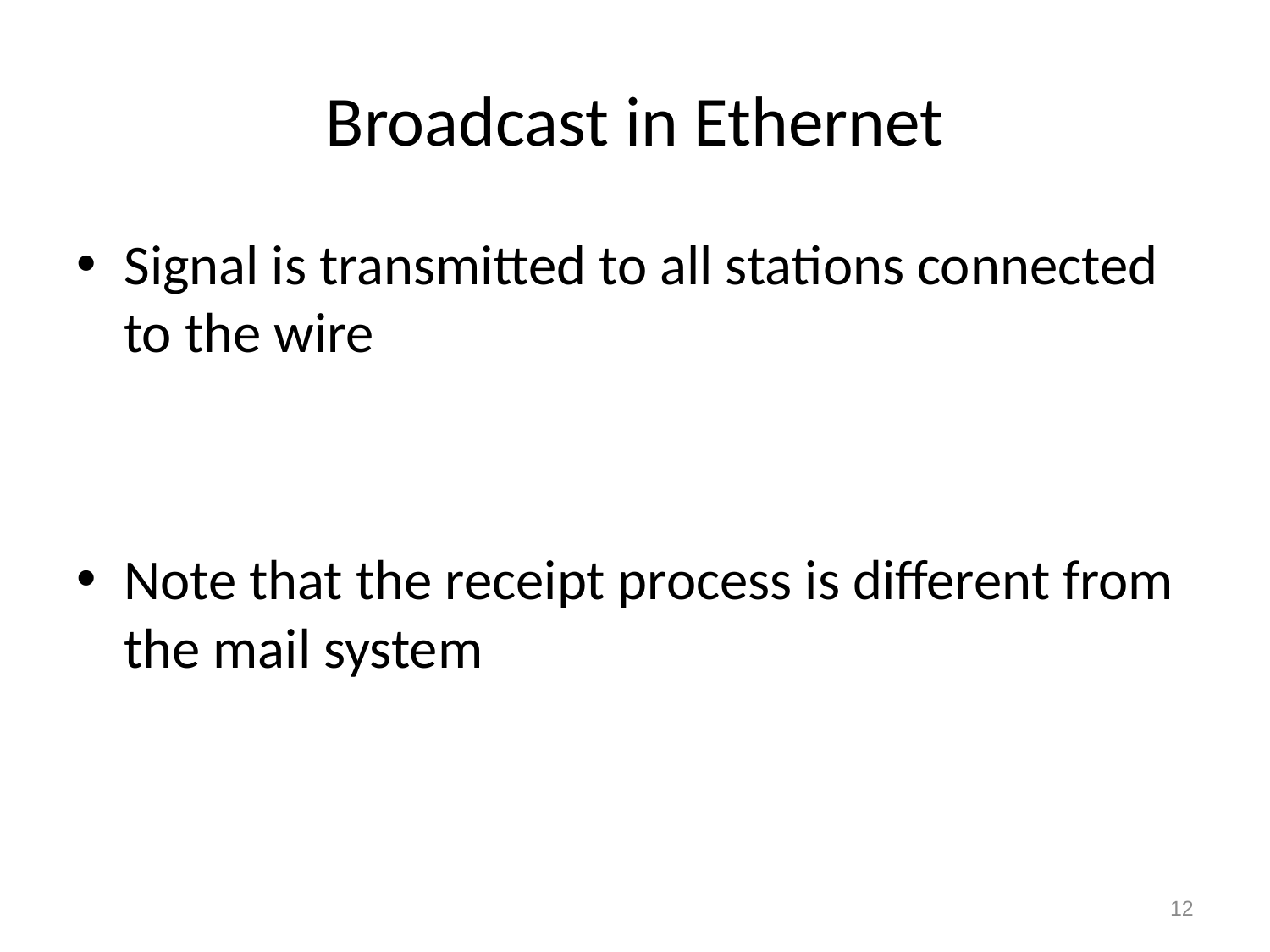

# Broadcast in Ethernet
Signal is transmitted to all stations connected to the wire

Note that the receipt process is different from the mail system

12